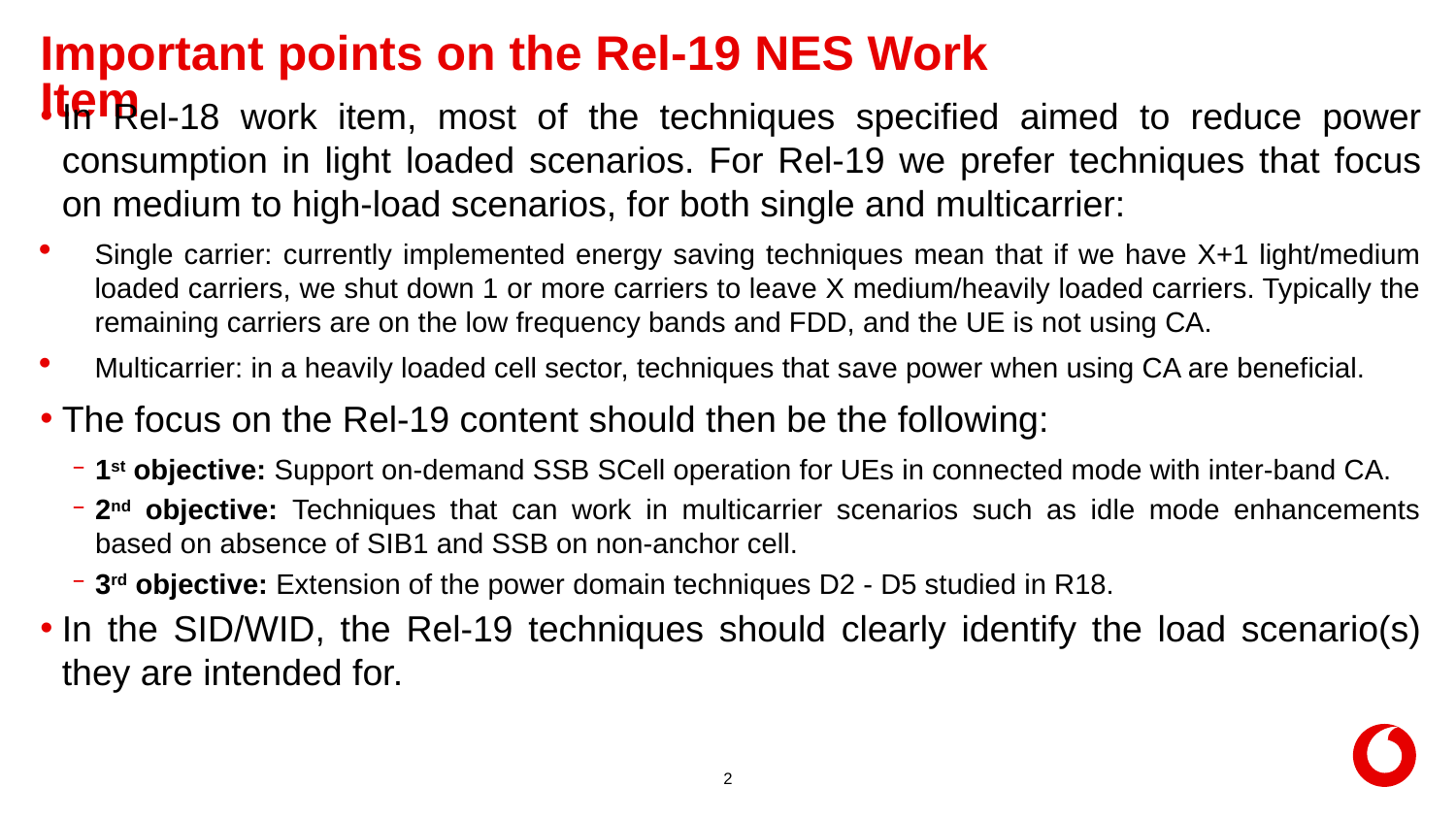

# Important points on the Rel-19 NES Work Item
In Rel-18 work item, most of the techniques specified aimed to reduce power consumption in light loaded scenarios. For Rel-19 we prefer techniques that focus on medium to high-load scenarios, for both single and multicarrier:
Single carrier: currently implemented energy saving techniques mean that if we have X+1 light/medium loaded carriers, we shut down 1 or more carriers to leave X medium/heavily loaded carriers. Typically the remaining carriers are on the low frequency bands and FDD, and the UE is not using CA.
Multicarrier: in a heavily loaded cell sector, techniques that save power when using CA are beneficial.
The focus on the Rel-19 content should then be the following:
1st objective: Support on-demand SSB SCell operation for UEs in connected mode with inter-band CA.
2nd objective: Techniques that can work in multicarrier scenarios such as idle mode enhancements based on absence of SIB1 and SSB on non-anchor cell.
3rd objective: Extension of the power domain techniques D2 - D5 studied in R18.
In the SID/WID, the Rel-19 techniques should clearly identify the load scenario(s) they are intended for.

2